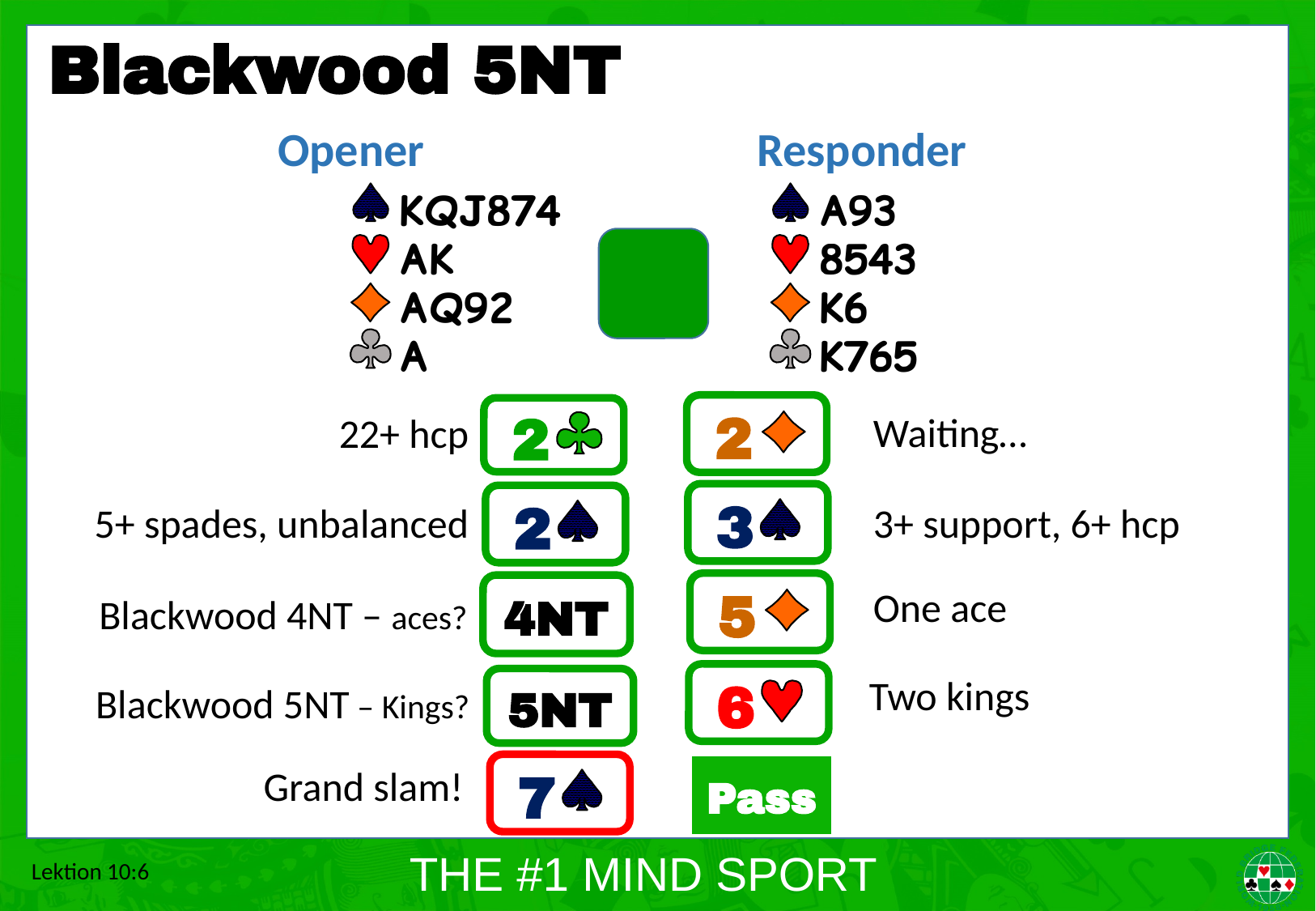

# Blackwood 5NT
Opener
Responder
KQJ874
AK
AQ92
A

A93
8543
K6
K765

2

2

Waiting…
22+ hcp
3

2

3+ support, 6+ hcp
5+ spades, unbalanced
5

4NT
One ace
Blackwood 4NT – aces?
6

5NT
Two kings
Blackwood 5NT – Kings?
7

Pass
Grand slam!